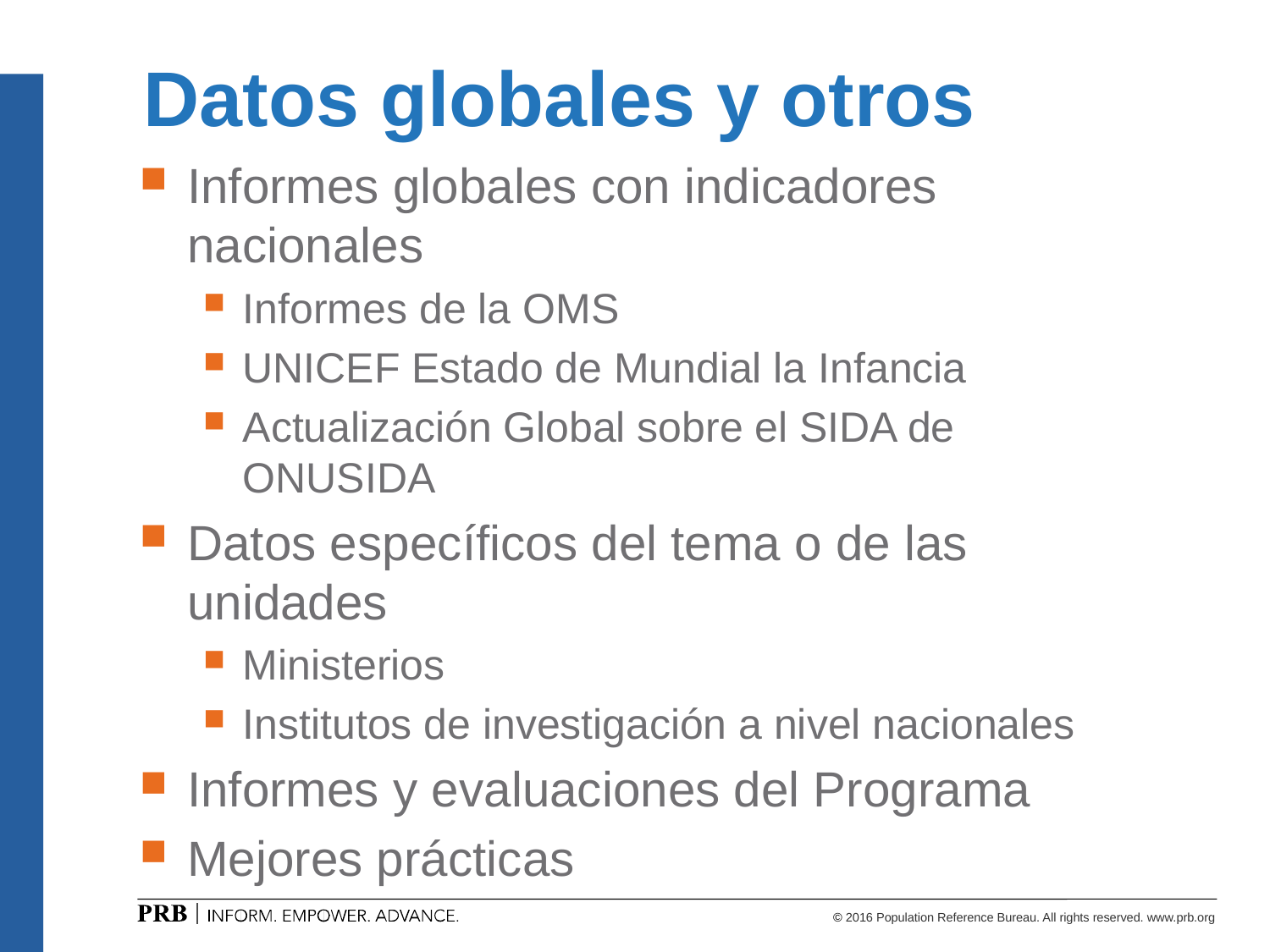

# Datos globales y otros
Informes globales con indicadores nacionales
Informes de la OMS
UNICEF Estado de Mundial la Infancia
Actualización Global sobre el SIDA de ONUSIDA
Datos específicos del tema o de las unidades
Ministerios
Institutos de investigación a nivel nacionales
Informes y evaluaciones del Programa
Mejores prácticas